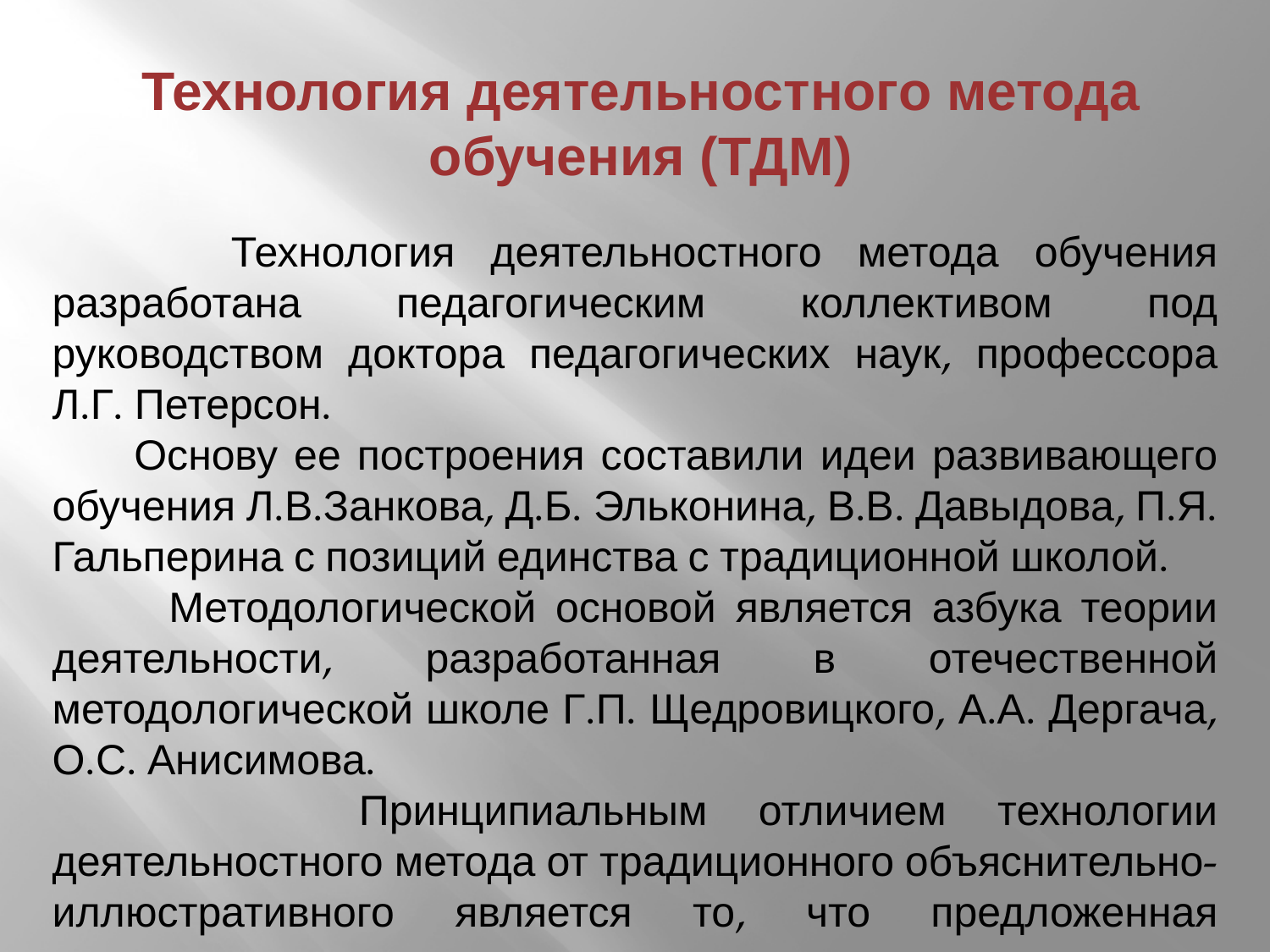

# Технология деятельностного метода обучения (ТДМ)
     Технология деятельностного метода обучения разработана педагогическим коллективом под руководством доктора педагогических наук, профессора Л.Г. Петерсон.
     Основу ее построения составили идеи развивающего обучения Л.В.Занкова, Д.Б. Эльконина, В.В. Давыдова, П.Я. Гальперина с позиций единства с традиционной школой.
      Методологической основой является азбука теории деятельности, разработанная в отечественной методологической школе Г.П. Щедровицкого, А.А. Дергача, О.С. Анисимова.
      Принципиальным отличием технологии деятельностного метода от традиционного объяснительно-иллюстративного является то, что предложенная структура описывает деятельность не учителя, а ученика.